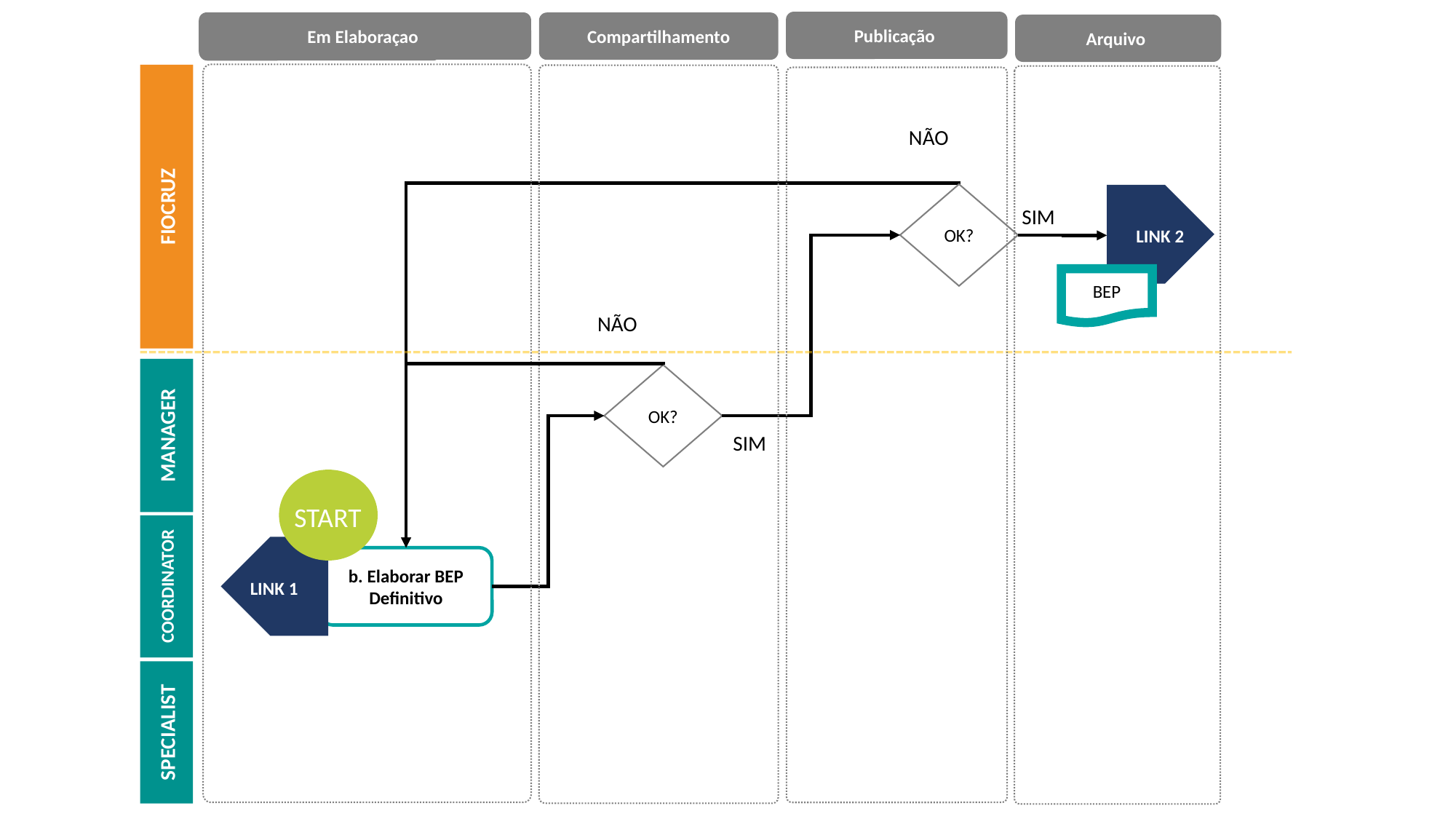

CONTRATAÇÃO
Publicação
Em Elaboraçao
Compartilhamento
Em Elaboraçao
Arquivo

FIOCRUZ

NÃO
OK?

LINK 2
SIM
BEP
NÃO
MANAGER
OK?
SIM

START
COORDINATOR

LINK 1
b. Elaborar BEP Definitivo
SPECIALIST